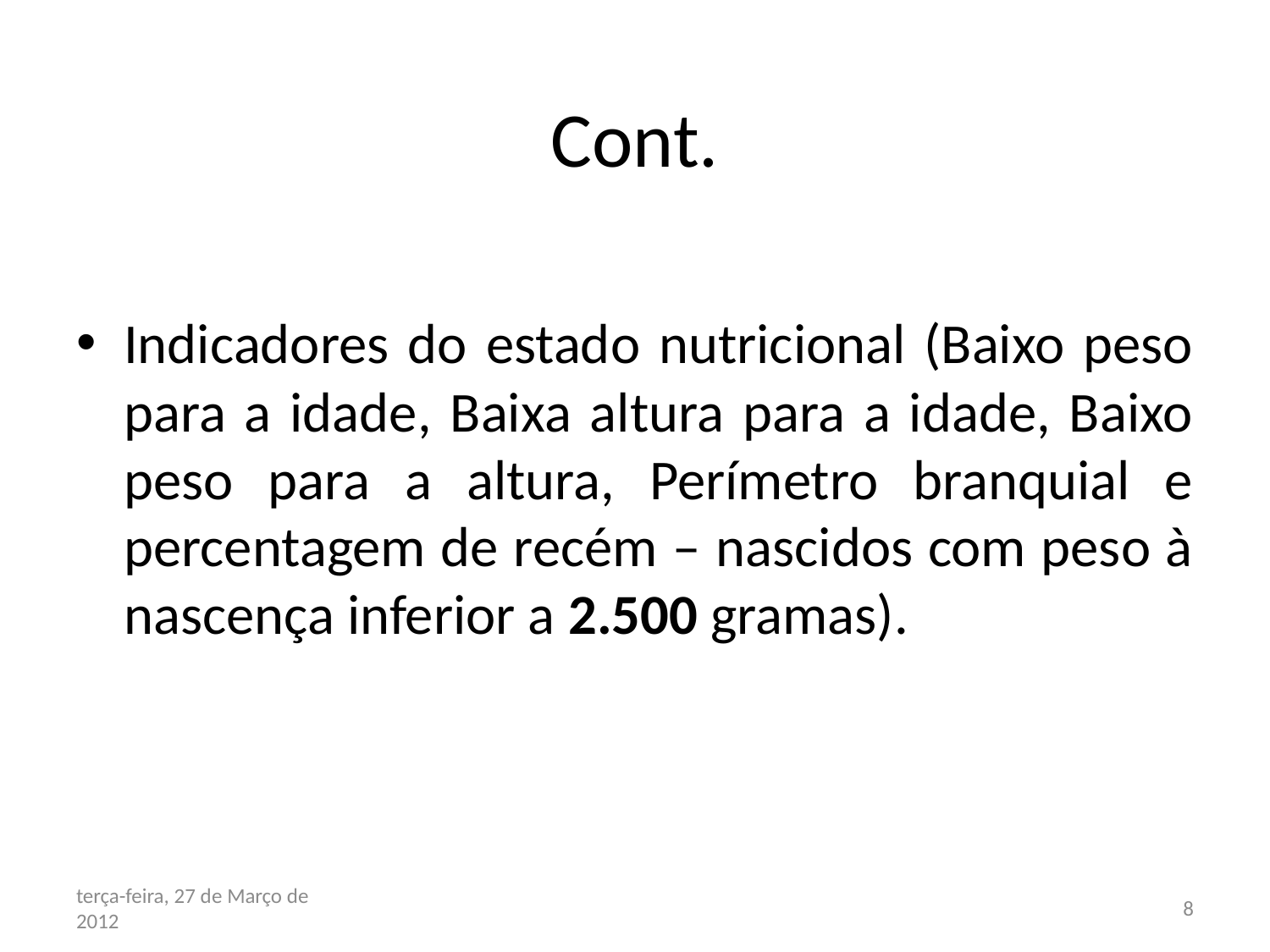

# Cont.

Indicadores do estado nutricional (Baixo peso para a idade, Baixa altura para a idade, Baixo peso para a altura, Perímetro branquial e percentagem de recém – nascidos com peso à nascença inferior a 2.500 gramas).

terça-feira, 27 de Março de 2012
8